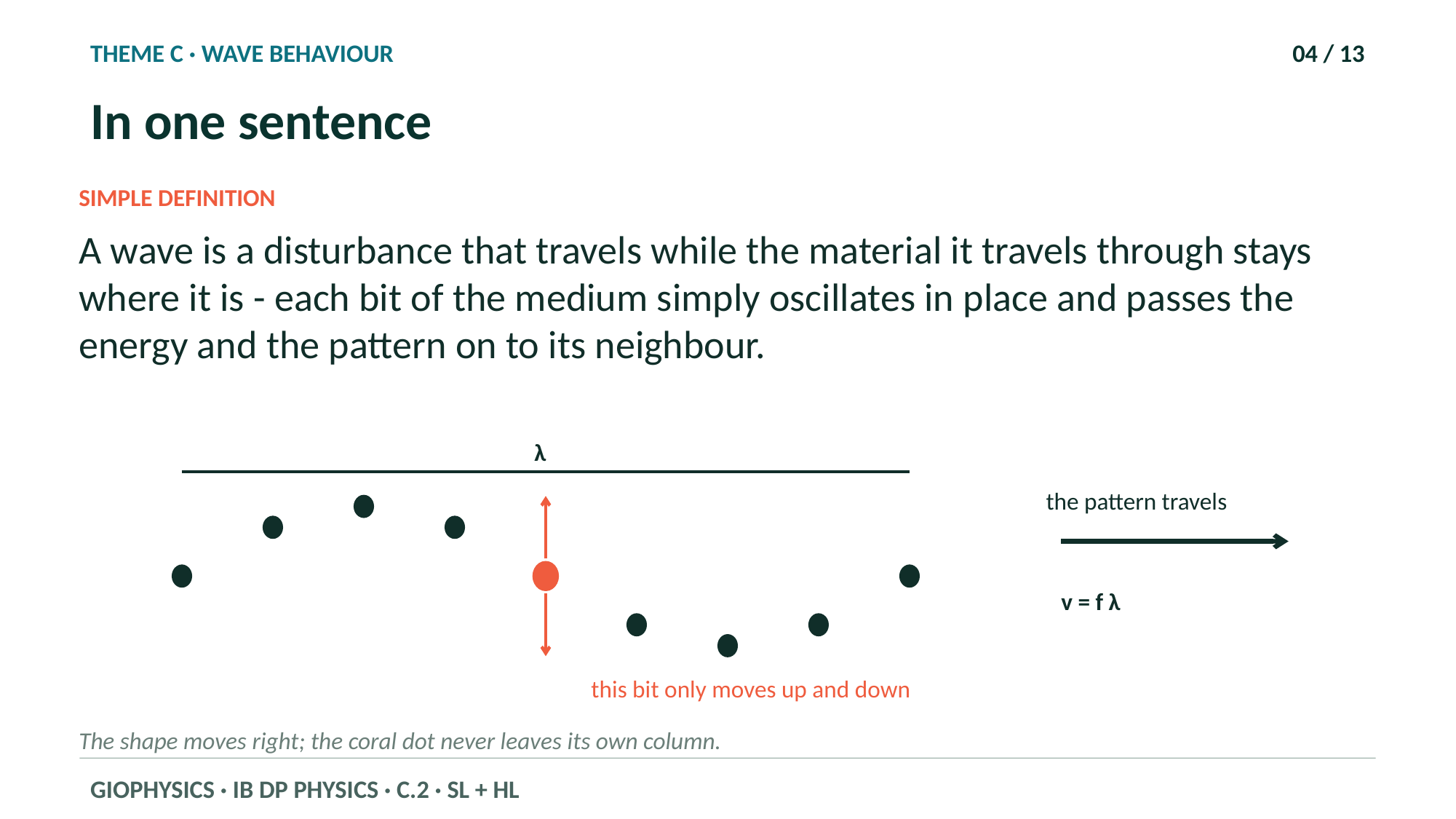

THEME C · WAVE BEHAVIOUR
04 / 13
In one sentence
SIMPLE DEFINITION
A wave is a disturbance that travels while the material it travels through stays where it is - each bit of the medium simply oscillates in place and passes the energy and the pattern on to its neighbour.
λ
the pattern travels

v = f λ

this bit only moves up and down
The shape moves right; the coral dot never leaves its own column.

GIOPHYSICS · IB DP PHYSICS · C.2 · SL + HL